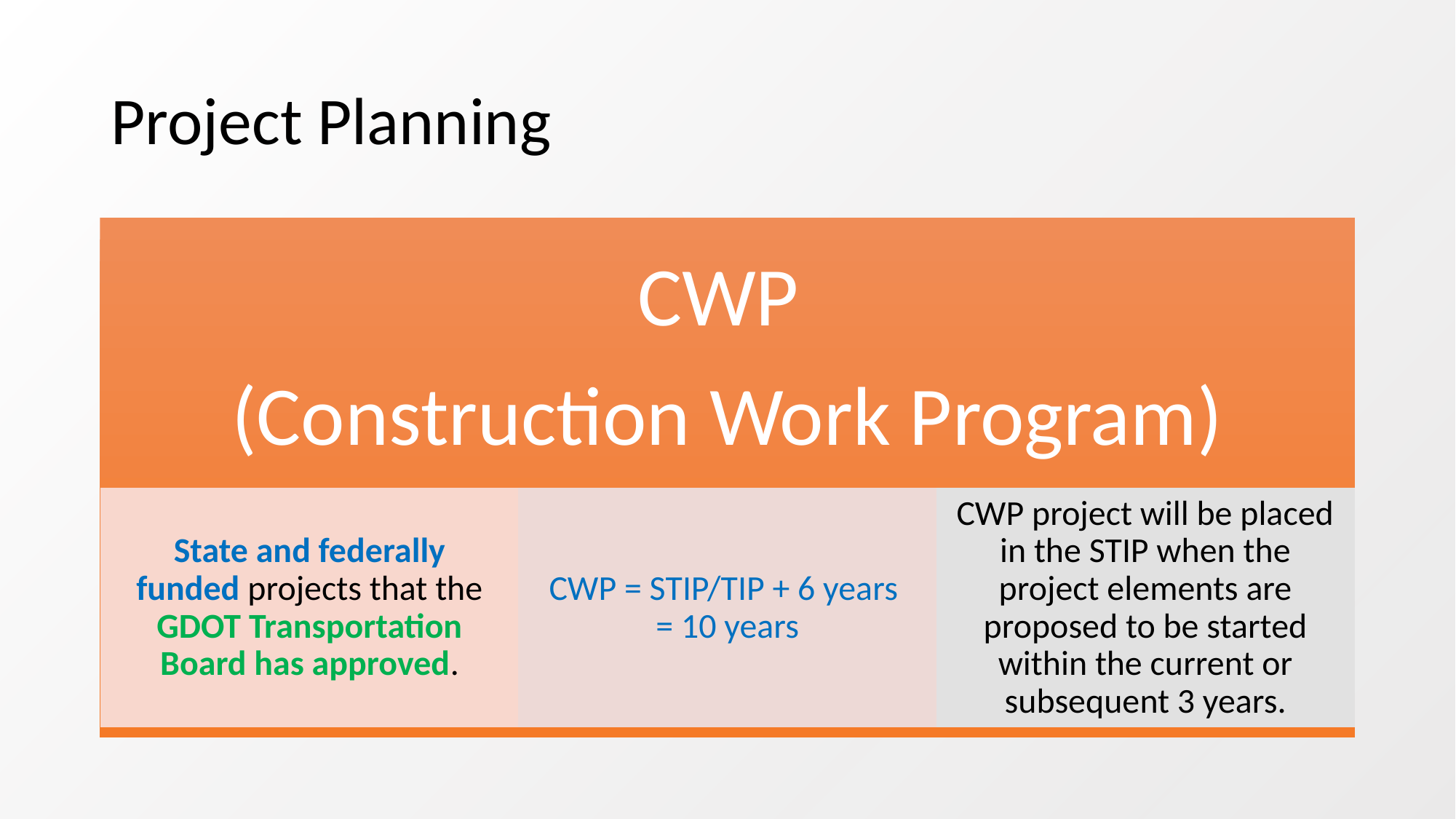

# Project Planning
CWP
(Construction Work Program)
State and federally funded projects that the GDOT Transportation Board has approved.
CWP = STIP/TIP + 6 years  = 10 years
CWP project will be placed in the STIP when the project elements are proposed to be started within the current or subsequent 3 years.